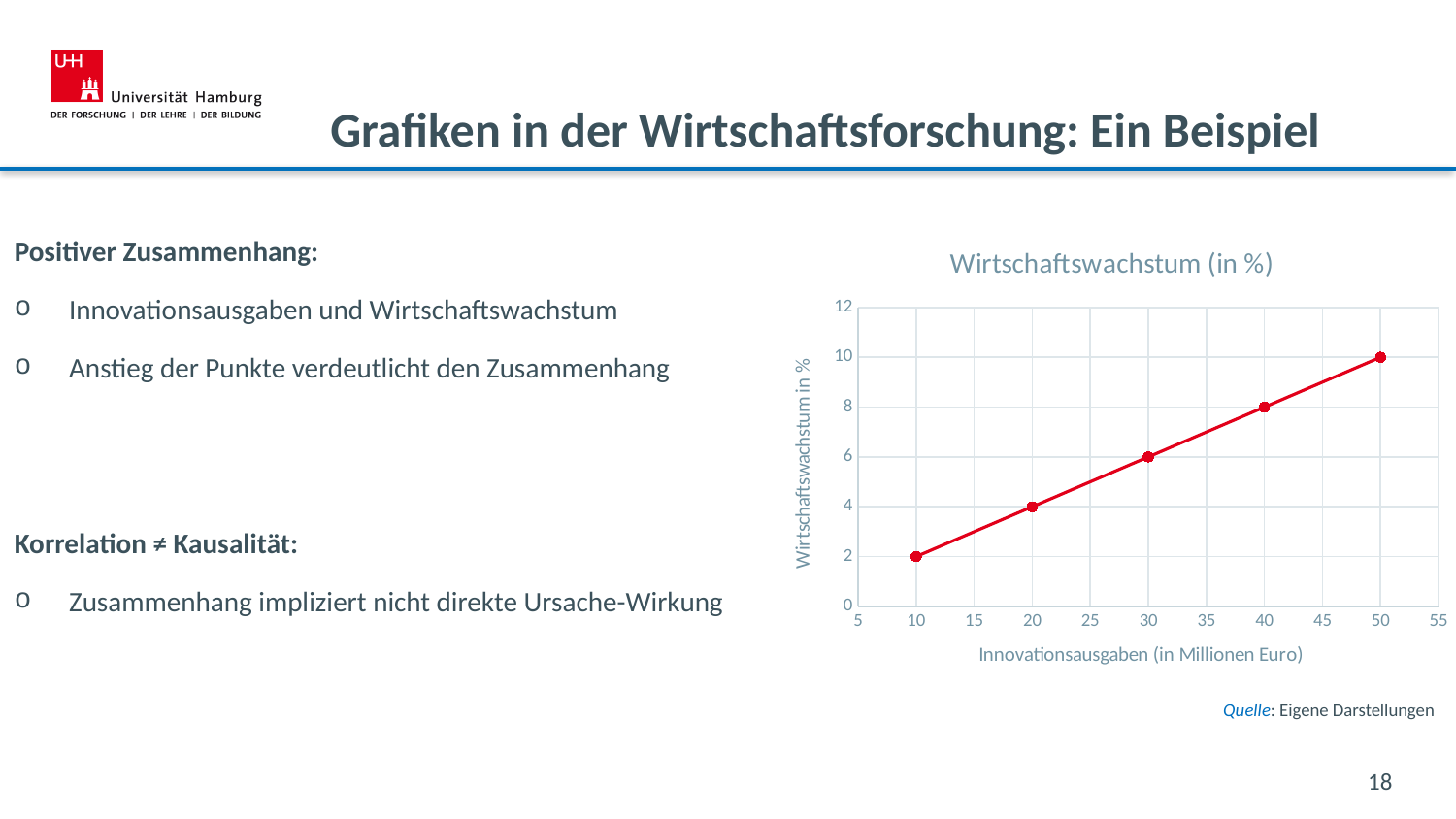

# Grafiken in der Wirtschaftsforschung: Ein Beispiel
Positiver Zusammenhang:
Innovationsausgaben und Wirtschaftswachstum
Anstieg der Punkte verdeutlicht den Zusammenhang

Korrelation ≠ Kausalität:
Zusammenhang impliziert nicht direkte Ursache-Wirkung

### Chart:

| Category | Wirtschaftswachstum (in %) |
|---|---|
Quelle: Eigene Darstellungen
18